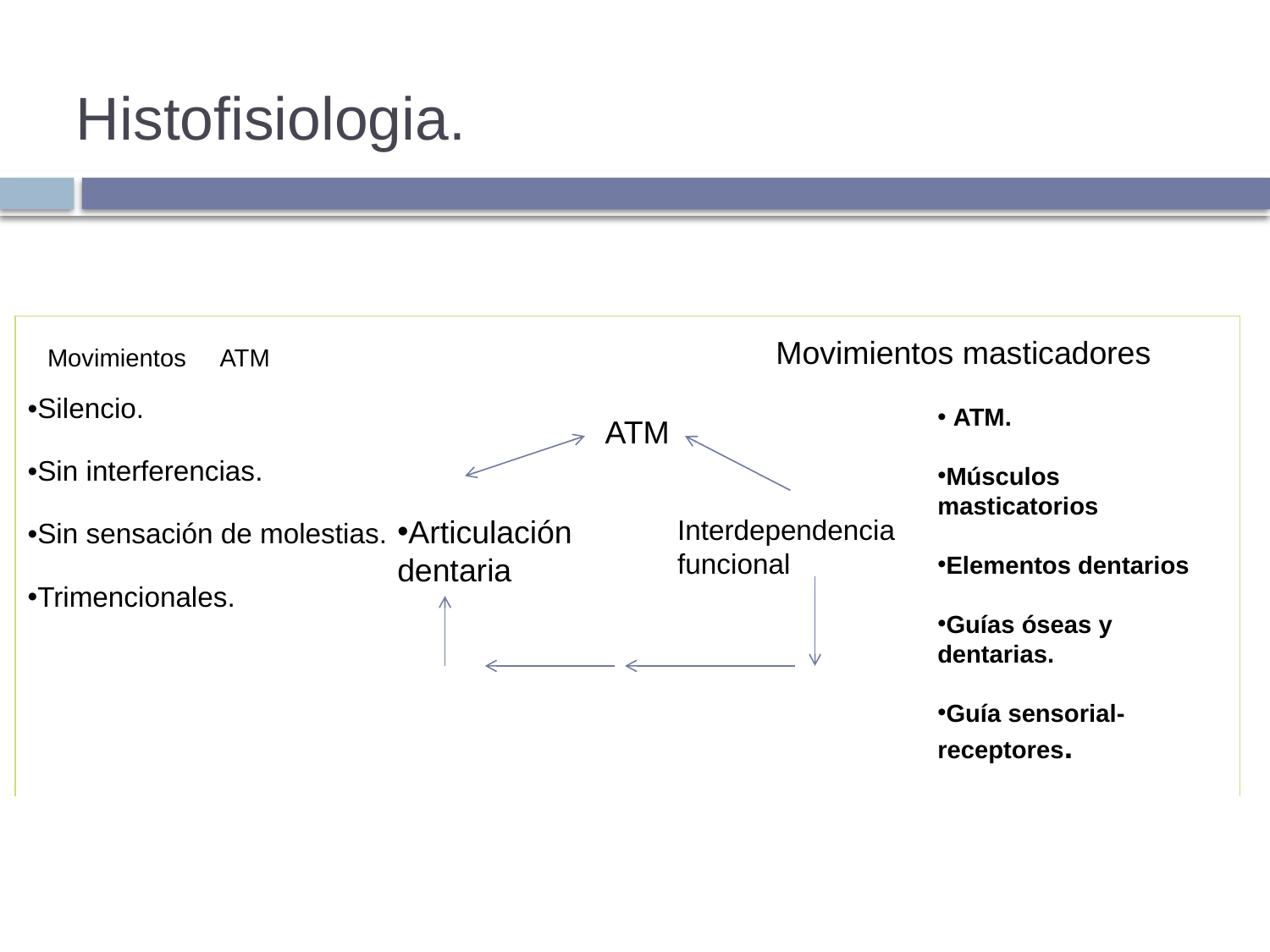

# Histofisiologia.
| Silencio. Sin interferencias. Sin sensación de molestias. Trimencionales. |
| --- |
Movimientos masticadores
Movimientos     ATM

 ATM.

Músculos masticatorios

Elementos dentarios

Guías óseas y dentarias.

Guía sensorial-receptores.
ATM
Articulación dentaria
Interdependencia funcional